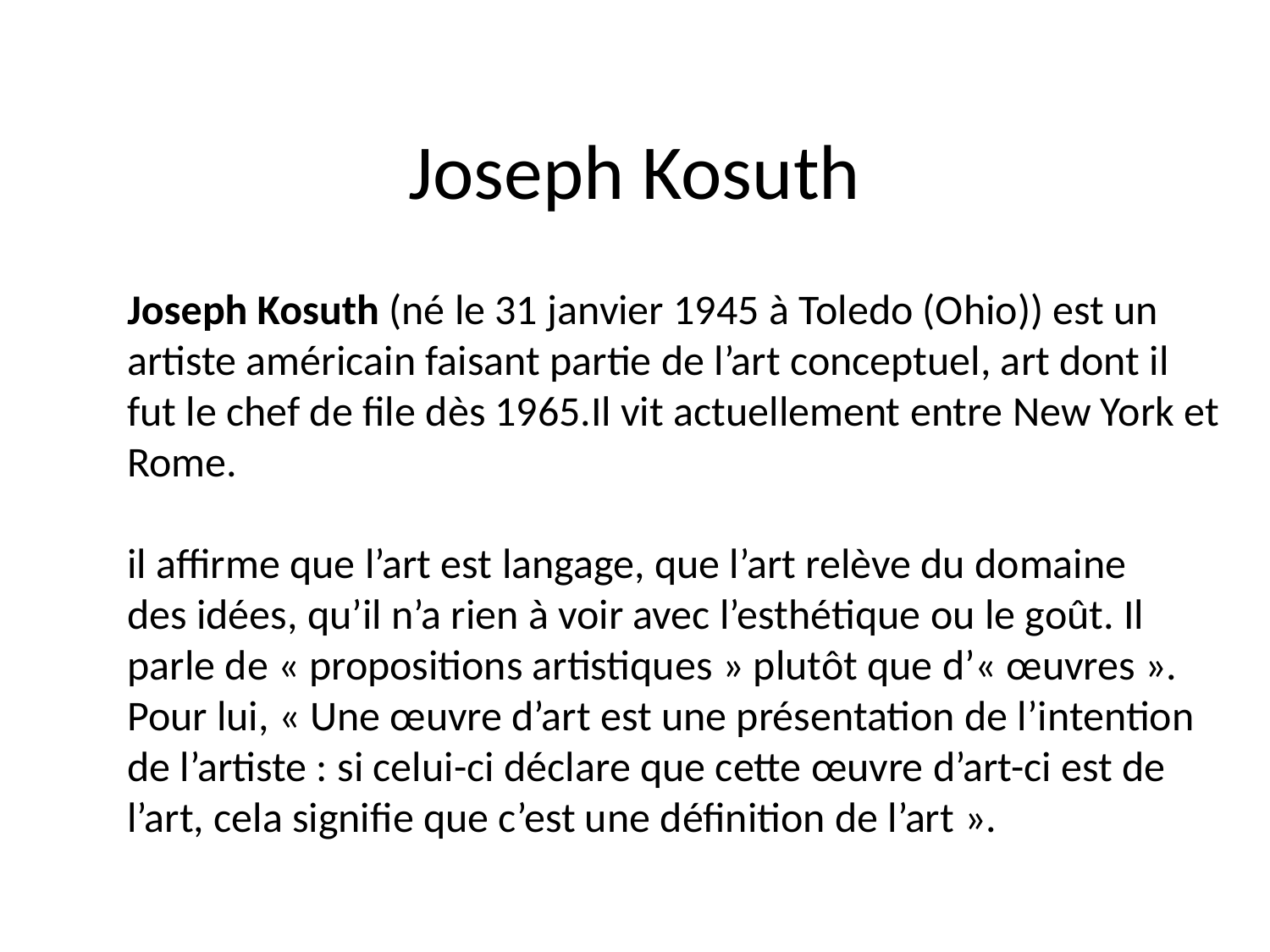

# Joseph Kosuth
Joseph Kosuth (né le 31 janvier 1945 à Toledo (Ohio)) est un artiste américain faisant partie de l’art conceptuel, art dont il fut le chef de file dès 1965.Il vit actuellement entre New York et Rome.

il affirme que l’art est langage, que l’art relève du domaine des idées, qu’il n’a rien à voir avec l’esthétique ou le goût. Il parle de « propositions artistiques » plutôt que d’« œuvres ». Pour lui, « Une œuvre d’art est une présentation de l’intention de l’artiste : si celui-ci déclare que cette œuvre d’art-ci est de l’art, cela signifie que c’est une définition de l’art ».